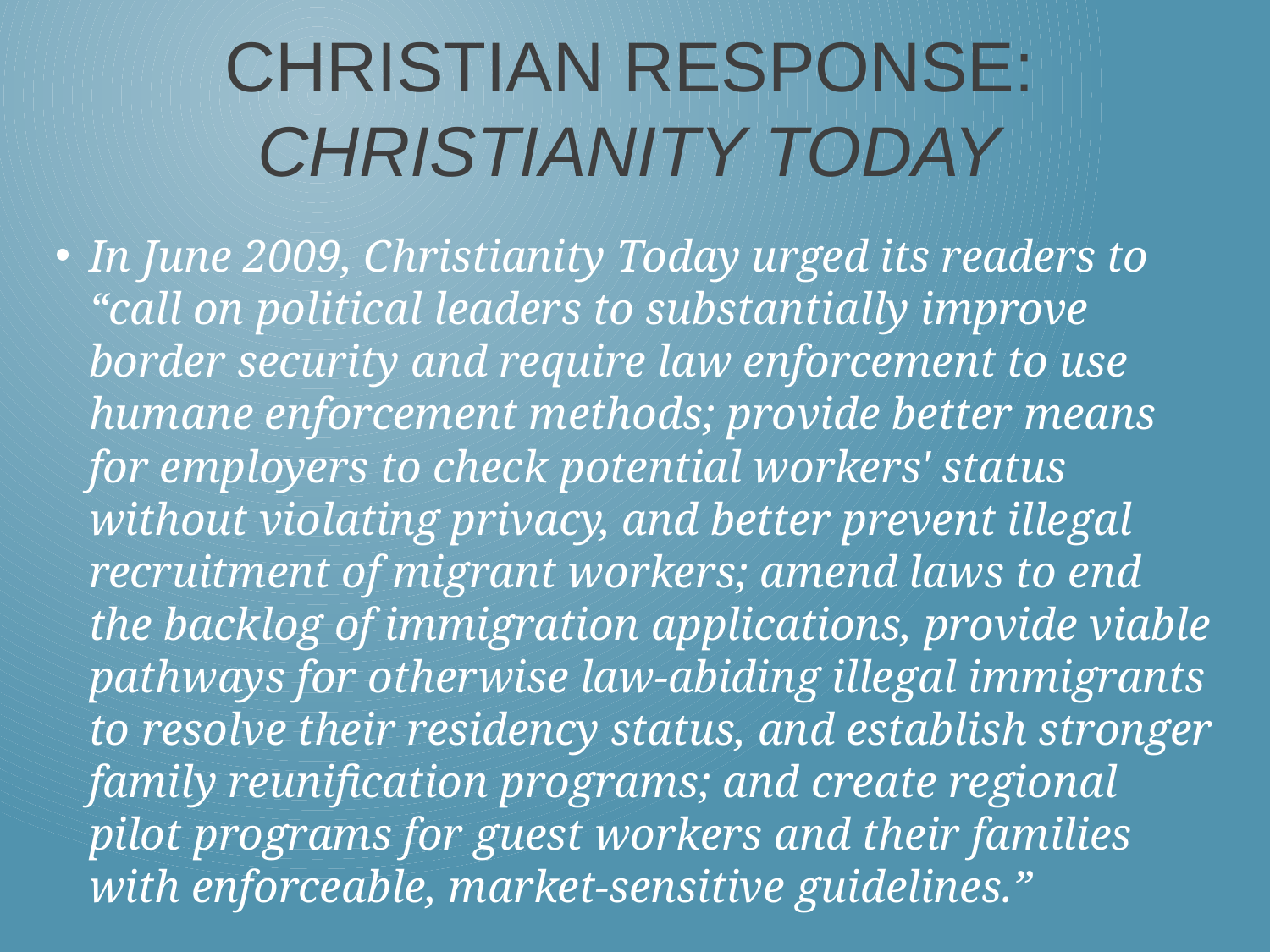

# Christian Response: Christianity Today
In June 2009, Christianity Today urged its readers to “call on political leaders to substantially improve border security and require law enforcement to use humane enforcement methods; provide better means for employers to check potential workers' status without violating privacy, and better prevent illegal recruitment of migrant workers; amend laws to end the backlog of immigration applications, provide viable pathways for otherwise law-abiding illegal immigrants to resolve their residency status, and establish stronger family reunification programs; and create regional pilot programs for guest workers and their families with enforceable, market-sensitive guidelines.”